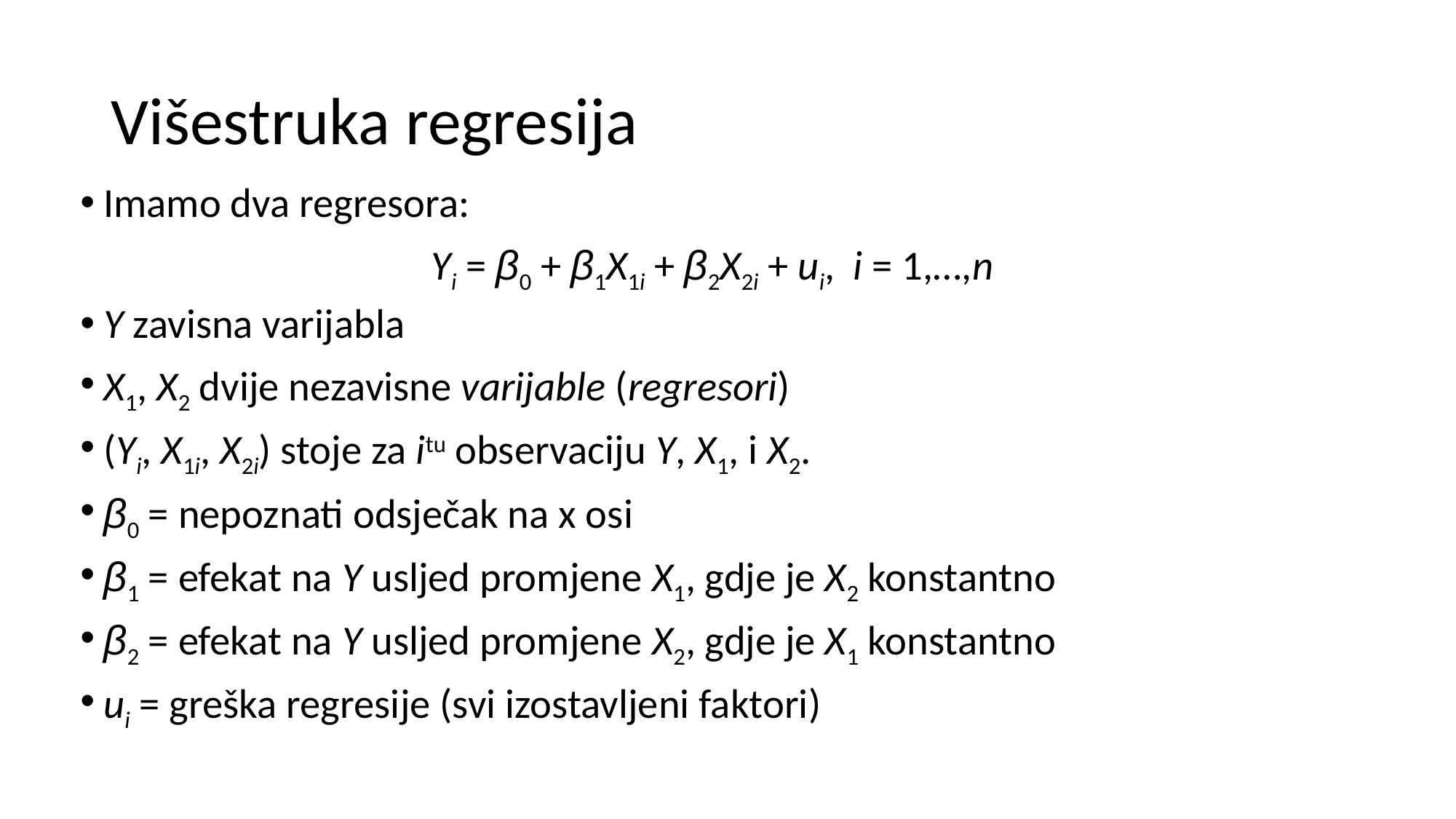

# Višestruka regresija
Imamo dva regresora:
Yi = β0 + β1X1i + β2X2i + ui,  i = 1,…,n
Y zavisna varijabla
X1, X2 dvije nezavisne varijable (regresori)
(Yi, X1i, X2i) stoje za itu observaciju Y, X1, i X2.
β0 = nepoznati odsječak na x osi
β1 = efekat na Y usljed promjene X1, gdje je X2 konstantno
β2 = efekat na Y usljed promjene X2, gdje je X1 konstantno
ui = greška regresije (svi izostavljeni faktori)